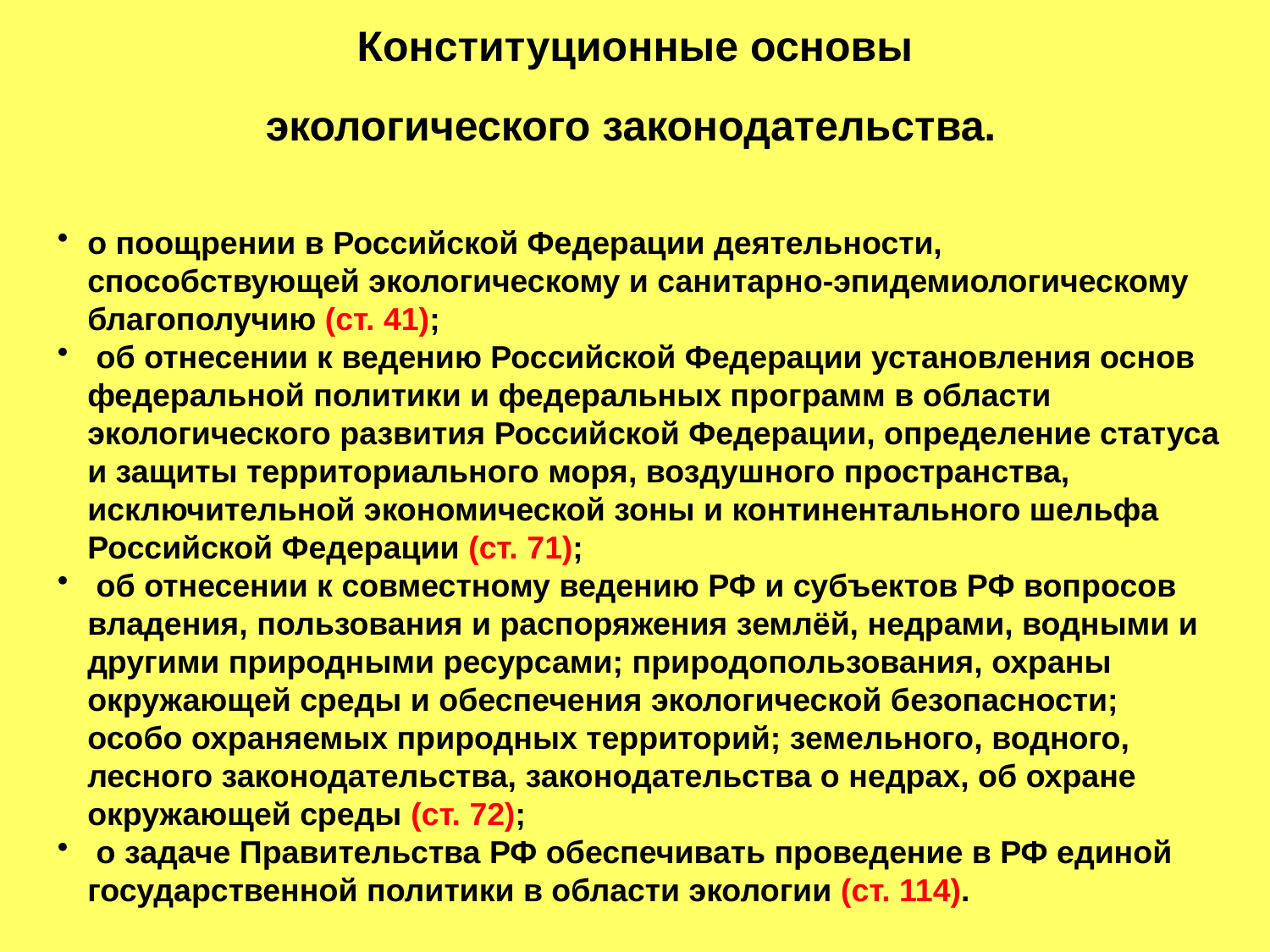

# Конституционные основы экологического законодательства.

о поощрении в Российской Федерации деятельности, способствующей экологическому и санитарно-эпидемиологическому благополучию (ст. 41);
 об отнесении к ведению Российской Федерации установления основ федеральной политики и федеральных программ в области экологического развития Российской Федерации, определение статуса и защиты территориального моря, воздушного пространства, исключительной экономической зоны и континентального шельфа Российской Федерации (ст. 71);
 об отнесении к совместному ведению РФ и субъектов РФ вопросов владения, пользования и распоряжения землёй, недрами, водными и другими природными ресурсами; природопользования, охраны окружающей среды и обеспечения экологической безопасности; особо охраняемых природных территорий; земельного, водного, лесного законодательства, законодательства о недрах, об охране окружающей среды (ст. 72);
 о задаче Правительства РФ обеспечивать проведение в РФ единой государственной политики в области экологии (ст. 114).